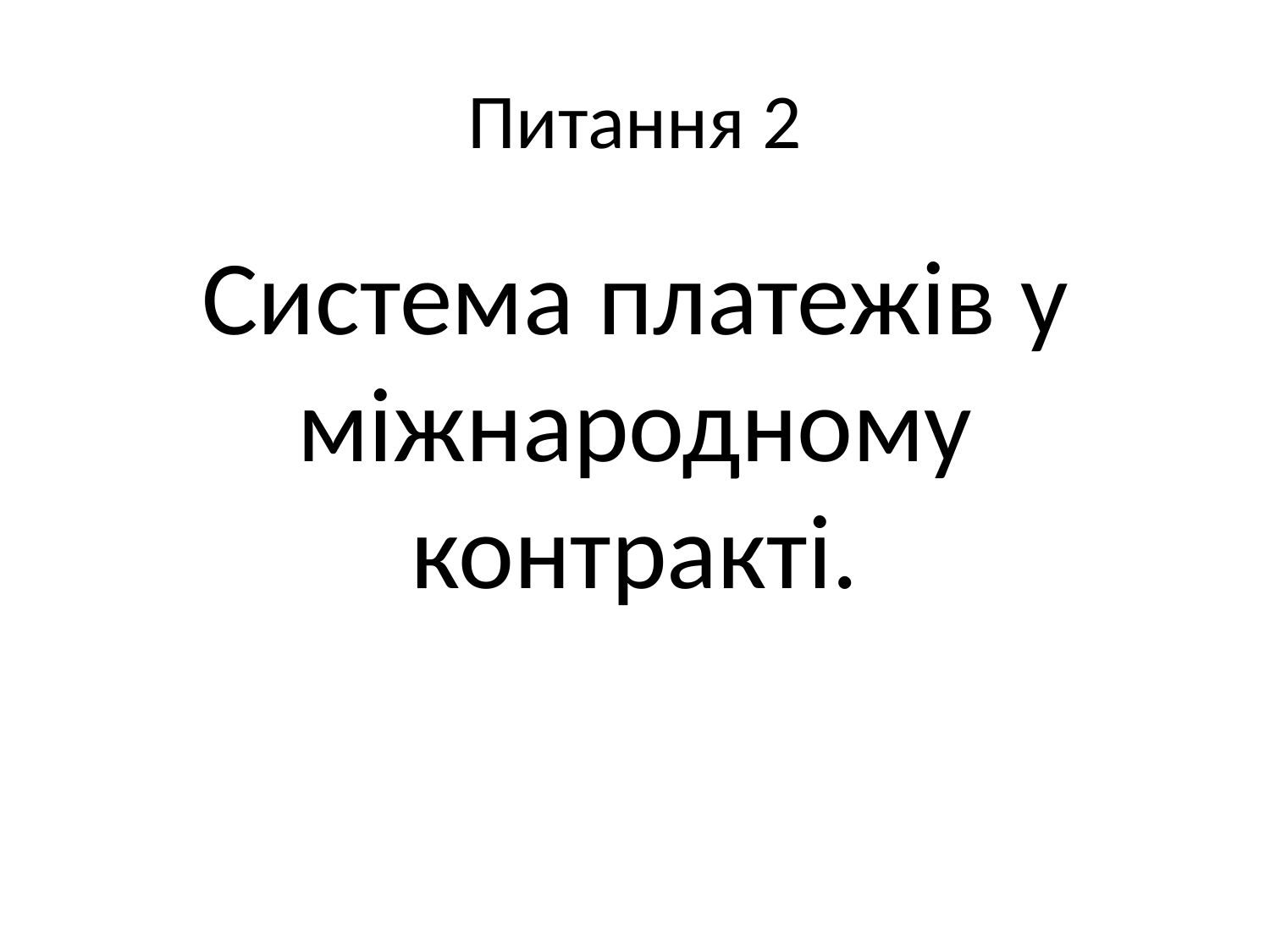

# Питання 2
Система платежів у міжнародному контракті.